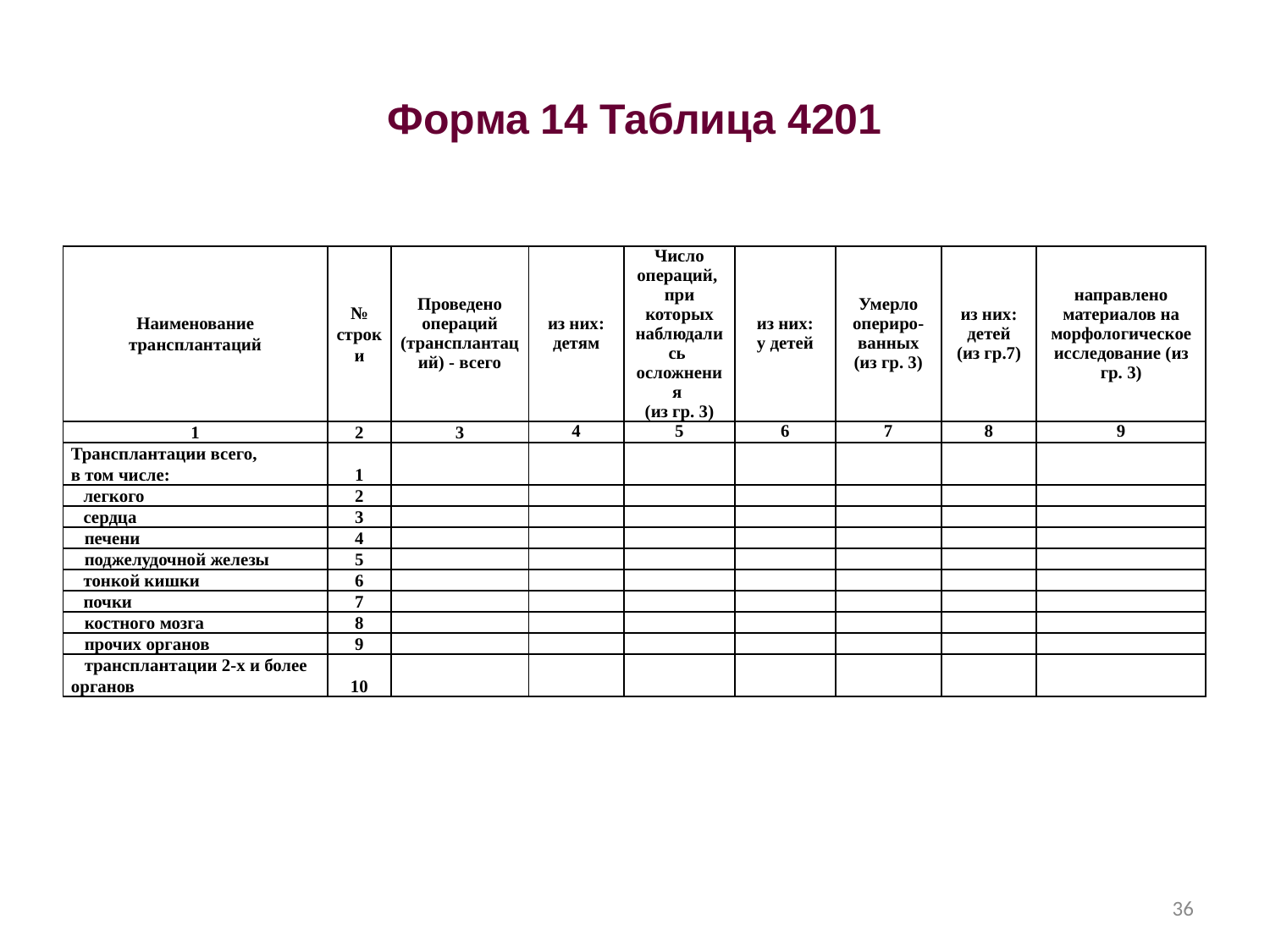

# Форма 14 Таблица 4201
| Наименование трансплантаций | № строки | Проведено операций (трансплантаций) - всего | из них: детям | Число операций, при которых наблюдались осложнения (из гр. 3) | из них: у детей | Умерло опериро- ванных (из гр. 3) | из них: детей (из гр.7) | направлено материалов на морфологическое исследование (из гр. 3) |
| --- | --- | --- | --- | --- | --- | --- | --- | --- |
| 1 | 2 | 3 | 4 | 5 | 6 | 7 | 8 | 9 |
| Трансплантации всего, в том числе: | 1 |  |  |  |  |  |  |  |
| легкого | 2 |  |  |  |  |  |  |  |
| сердца | 3 |  |  |  |  |  |  |  |
| печени | 4 |  |  |  |  |  |  |  |
| поджелудочной железы | 5 |  |  |  |  |  |  |  |
| тонкой кишки | 6 |  |  |  |  |  |  |  |
| почки | 7 |  |  |  |  |  |  |  |
| костного мозга | 8 |  |  |  |  |  |  |  |
| прочих органов | 9 |  |  |  |  |  |  |  |
| трансплантации 2-х и более органов | 10 |  |  |  |  |  |  |  |
36